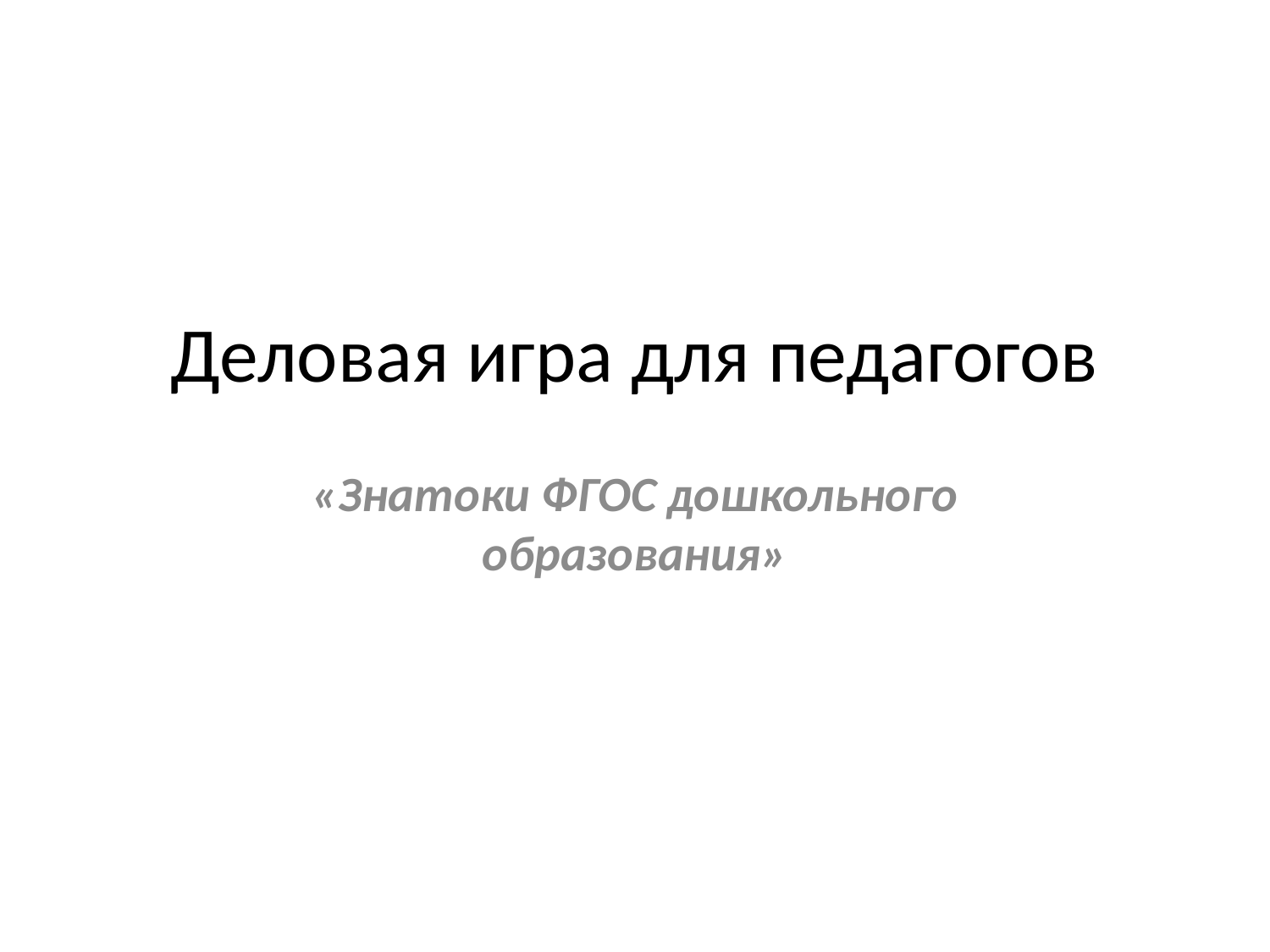

# Деловая игра для педагогов
«Знатоки ФГОС дошкольного образования»